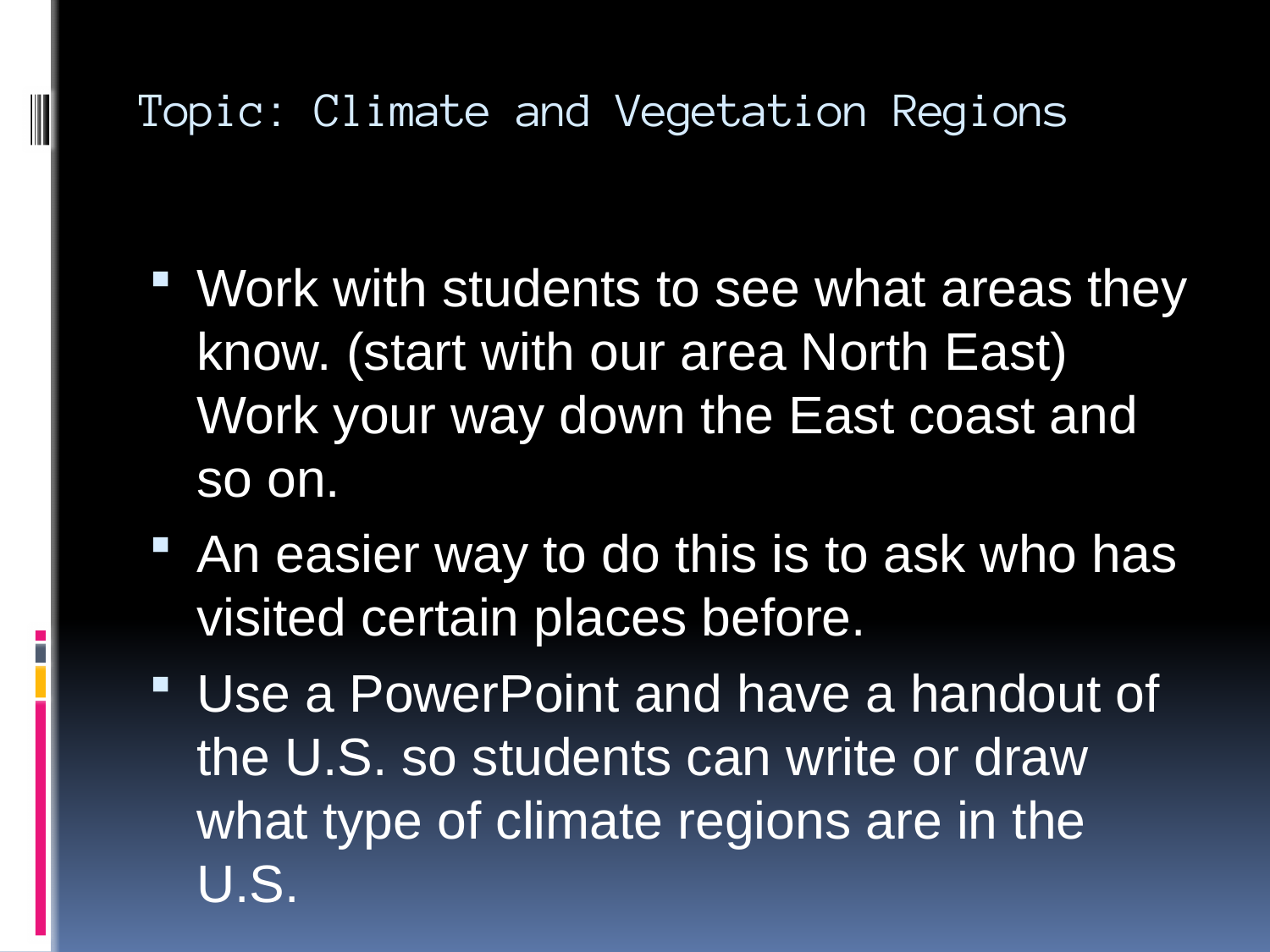

# Topic: Climate and Vegetation Regions
Work with students to see what areas they know. (start with our area North East) Work your way down the East coast and so on.
An easier way to do this is to ask who has visited certain places before.
Use a PowerPoint and have a handout of  the U.S. so students can write or draw what type of climate regions are in the U.S.